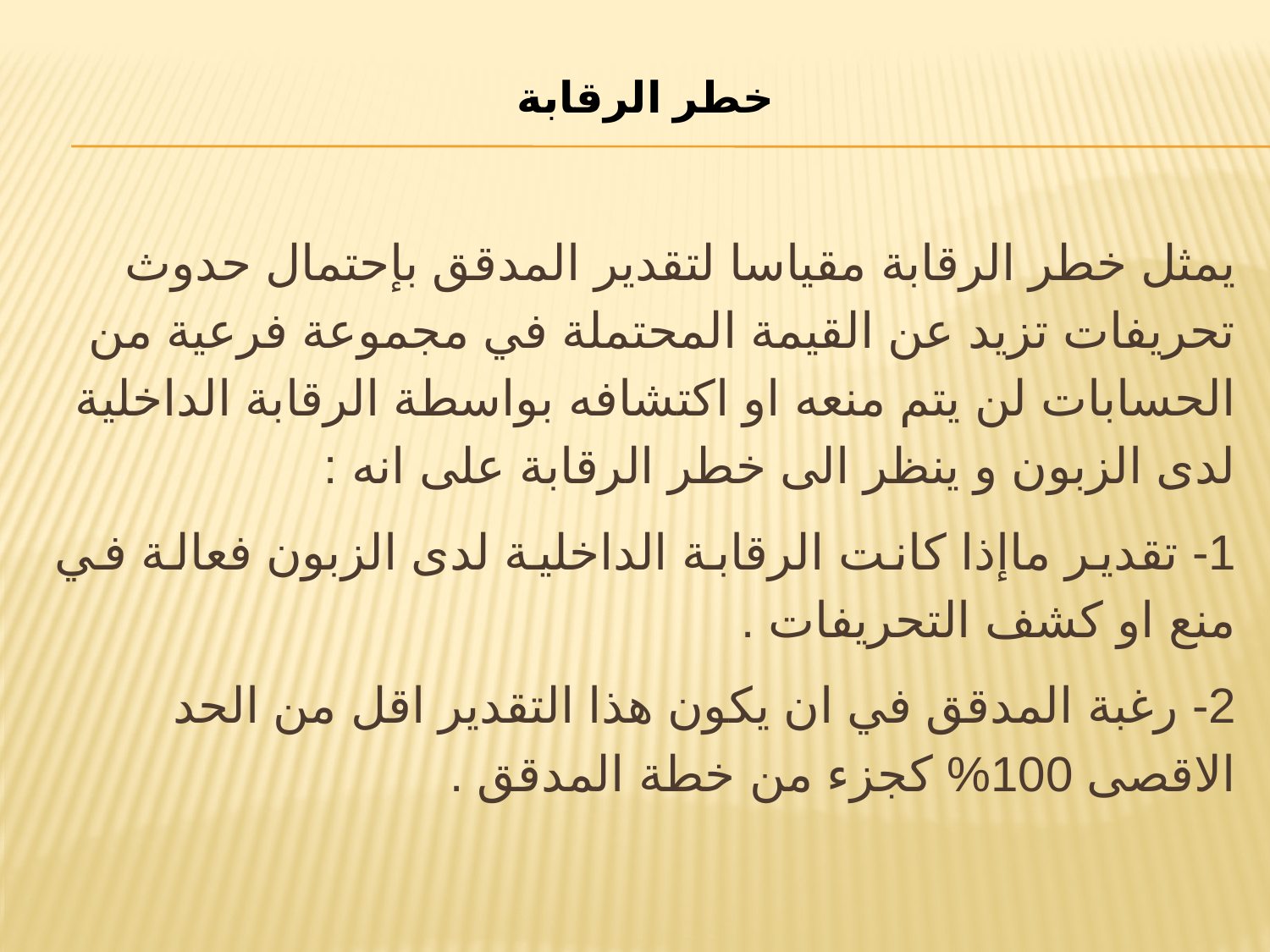

# خطر الرقابة
يمثل خطر الرقابة مقياسا لتقدير المدقق بإحتمال حدوث تحريفات تزيد عن القيمة المحتملة في مجموعة فرعية من الحسابات لن يتم منعه او اكتشافه بواسطة الرقابة الداخلية لدى الزبون و ينظر الى خطر الرقابة على انه :
1- تقدير ماإذا كانت الرقابة الداخلية لدى الزبون فعالة في منع او كشف التحريفات .
2- رغبة المدقق في ان يكون هذا التقدير اقل من الحد الاقصى 100% كجزء من خطة المدقق .